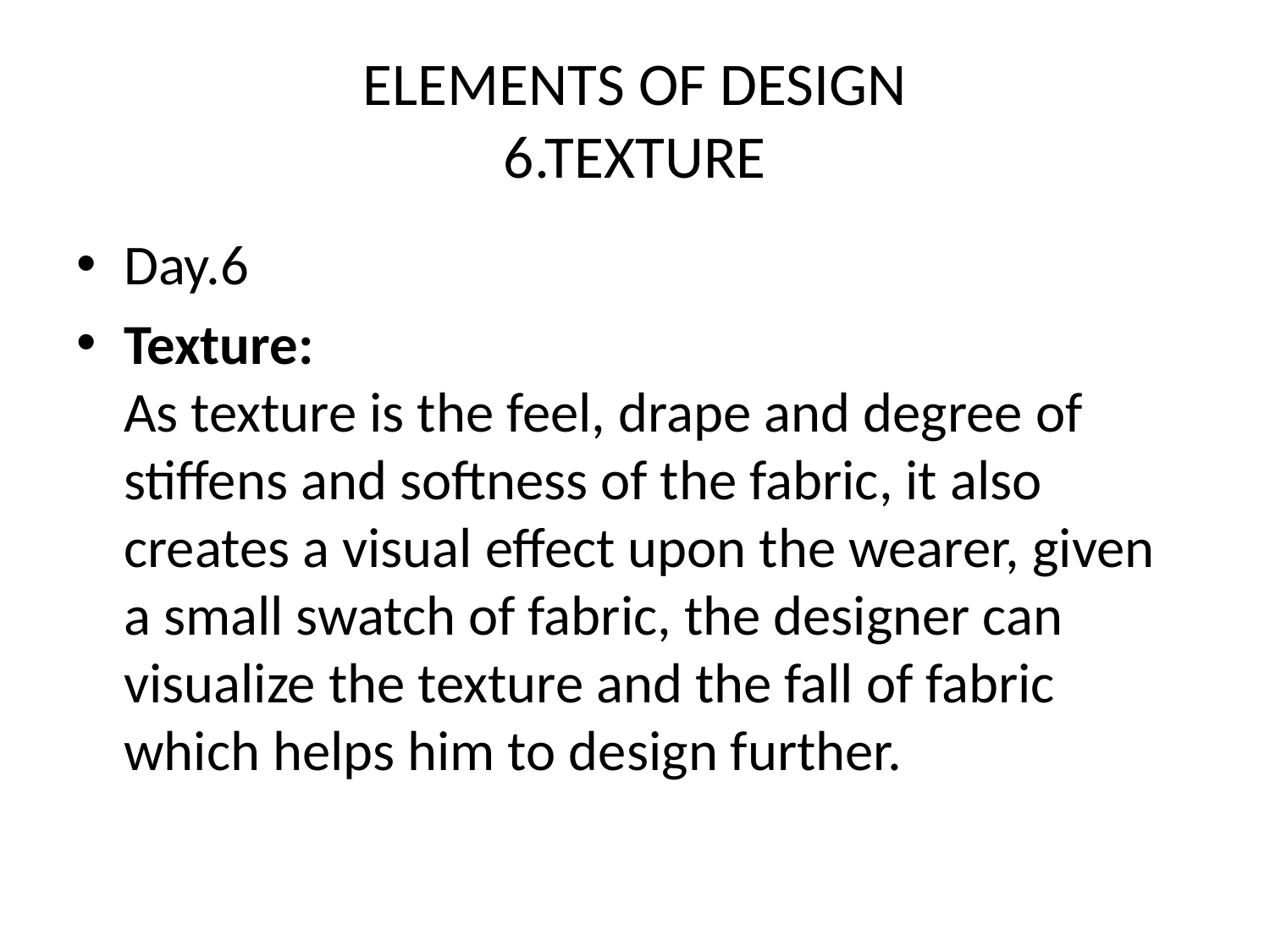

# ELEMENTS OF DESIGN 6.TEXTURE
Day.6
Texture:
As texture is the feel, drape and degree of stiffens and softness of the fabric, it also creates a visual effect upon the wearer, given a small swatch of fabric, the designer can visualize the texture and the fall of fabric which helps him to design further.